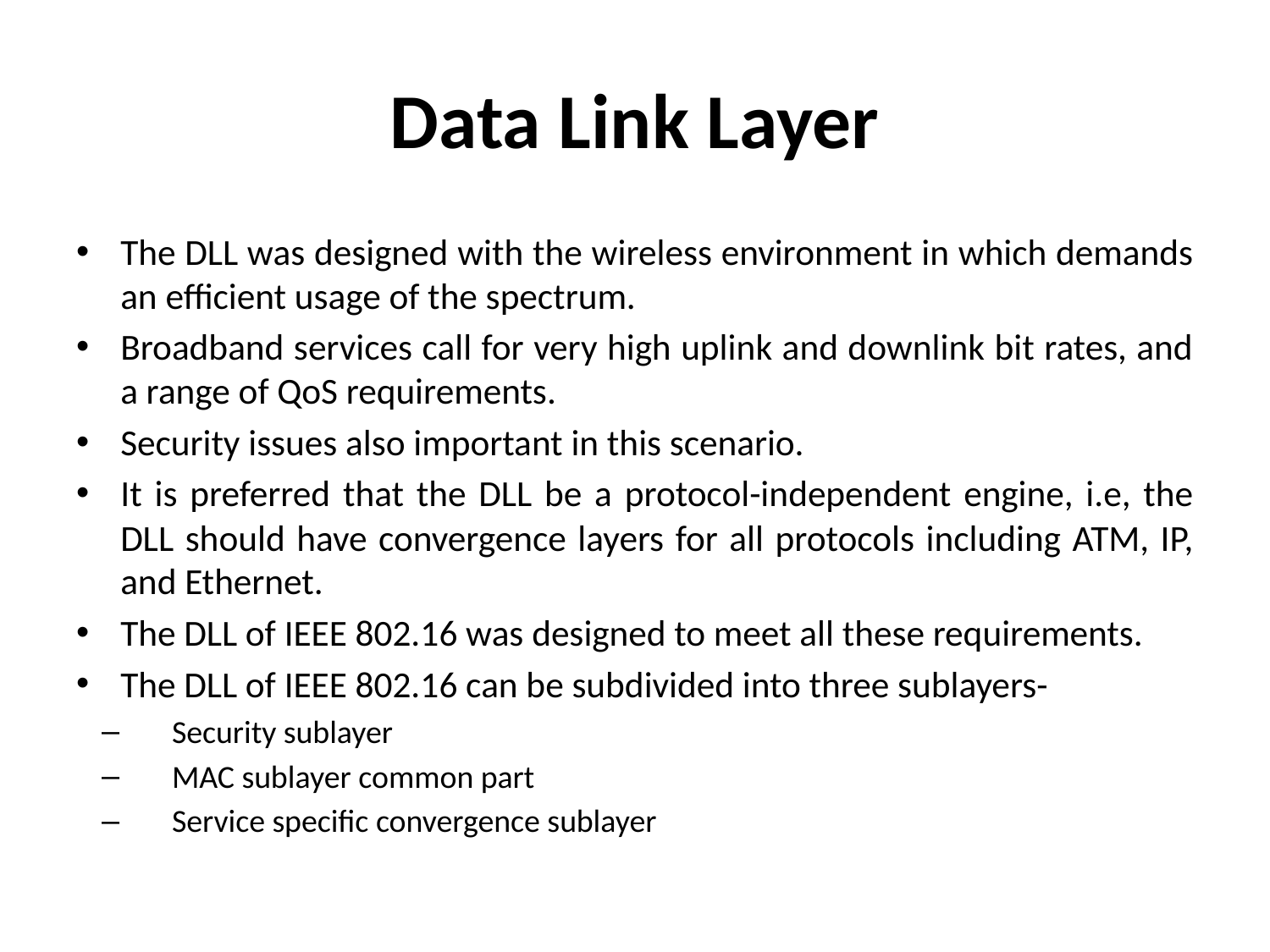

# Data Link Layer
The DLL was designed with the wireless environment in which demands an efficient usage of the spectrum.
Broadband services call for very high uplink and downlink bit rates, and a range of QoS requirements.
Security issues also important in this scenario.
It is preferred that the DLL be a protocol-independent engine, i.e, the DLL should have convergence layers for all protocols including ATM, IP, and Ethernet.
The DLL of IEEE 802.16 was designed to meet all these requirements.
The DLL of IEEE 802.16 can be subdivided into three sublayers-
Security sublayer
MAC sublayer common part
Service specific convergence sublayer